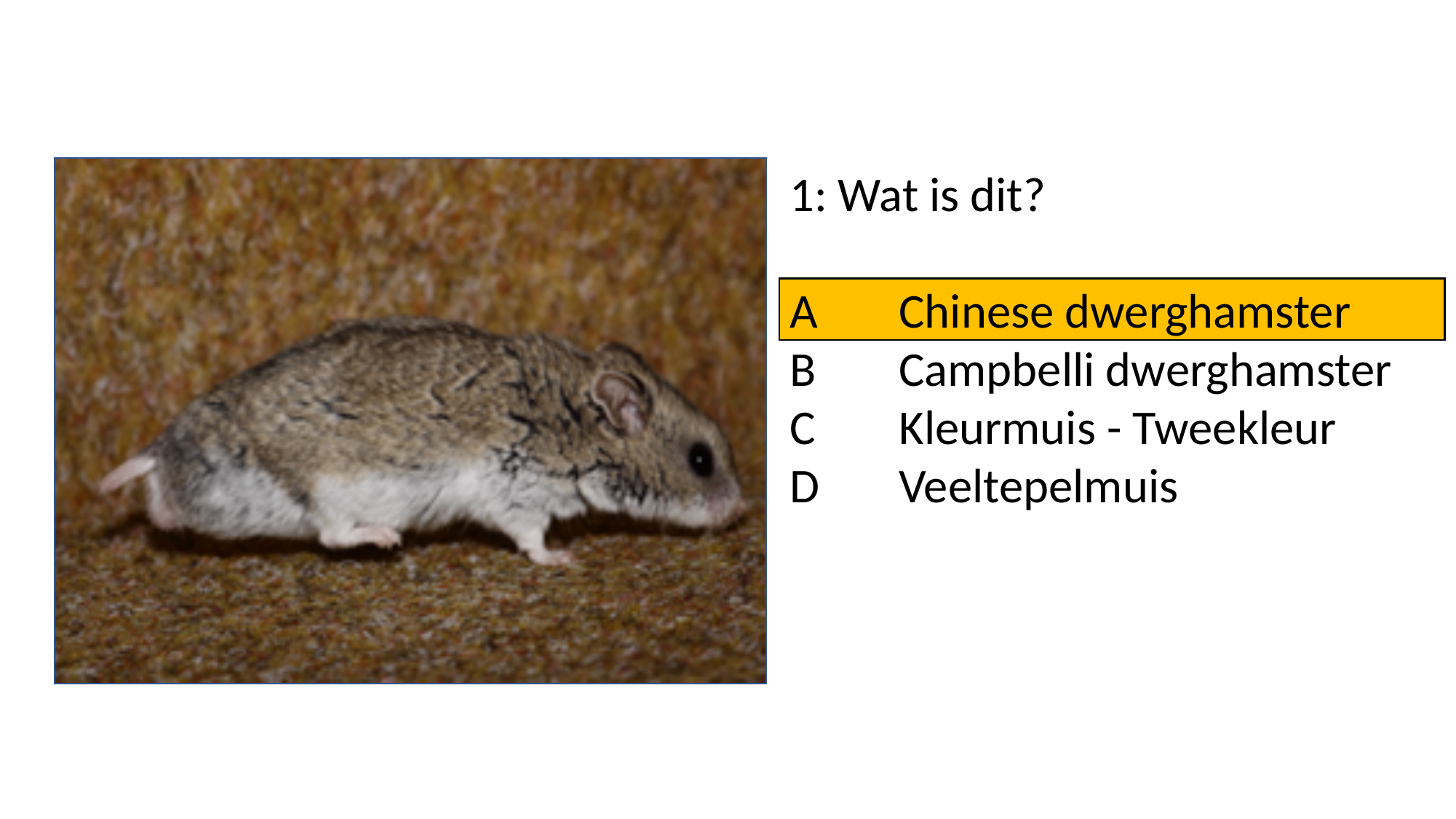

1: Wat is dit?

A	Chinese dwerghamster
B	Campbelli dwerghamster
C	Kleurmuis - Tweekleur
D	Veeltepelmuis